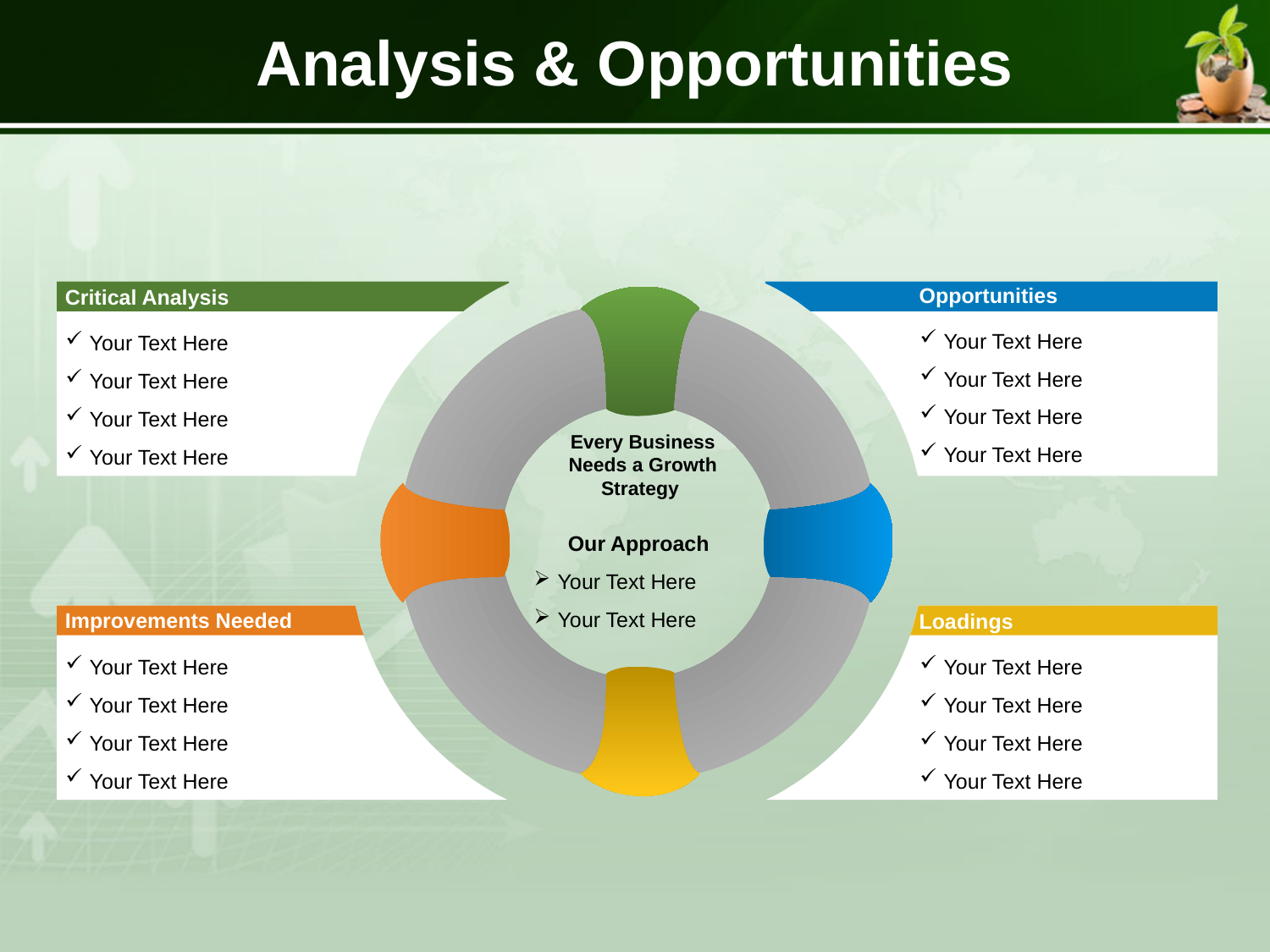

Analysis & Opportunities
Opportunities
Critical Analysis
Your Text Here
Your Text Here
Your Text Here
Your Text Here
Your Text Here
Your Text Here
Your Text Here
Your Text Here
Every Business Needs a Growth Strategy
Our Approach
Your Text Here
Your Text Here
Improvements Needed
Loadings
Your Text Here
Your Text Here
Your Text Here
Your Text Here
Your Text Here
Your Text Here
Your Text Here
Your Text Here